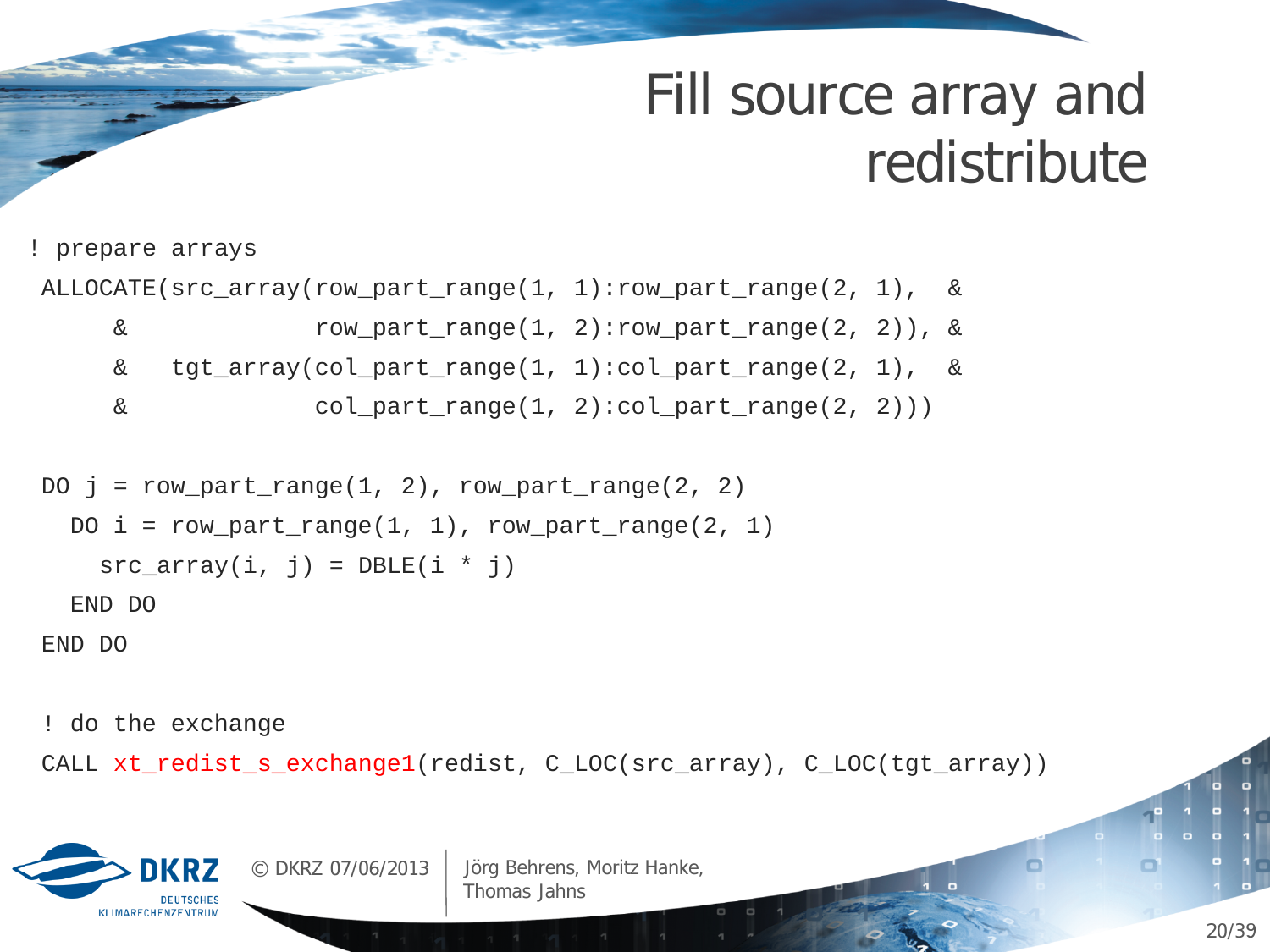

# Fill source array and redistribute
 ! prepare arrays
  ALLOCATE(src_array(row_part_range(1, 1):row_part_range(2, 1),  &
       &             row_part_range(1, 2):row_part_range(2, 2)), &
       &   tgt_array(col_part_range(1, 1):col_part_range(2, 1),  &
       &             col_part_range(1, 2):col_part_range(2, 2)))

  DO j = row_part_range(1, 2), row_part_range(2, 2)
    DO i = row_part_range(1, 1), row_part_range(2, 1)
      src_array(i, j) = DBLE(i * j)
    END DO
  END DO

  ! do the exchange
  CALL xt_redist_s_exchange1(redist, C_LOC(src_array), C_LOC(tgt_array))
Jörg Behrens, Moritz Hanke, Thomas Jahns
07/06/2013
20